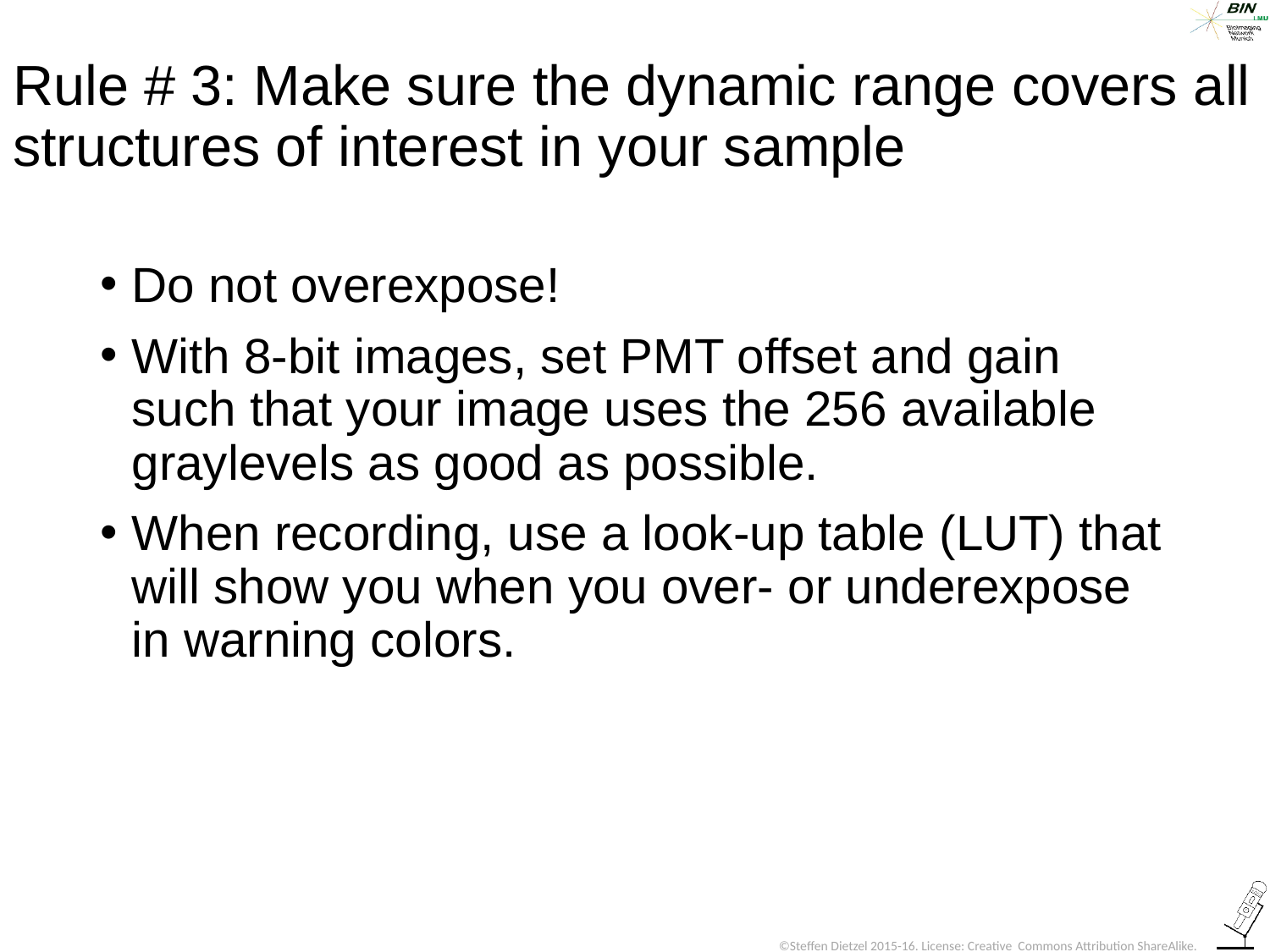

# Rule # 3: Make sure the dynamic range covers all structures of interest in your sample
Do not overexpose!
With 8-bit images, set PMT offset and gain such that your image uses the 256 available graylevels as good as possible.
When recording, use a look-up table (LUT) that will show you when you over- or underexpose in warning colors.